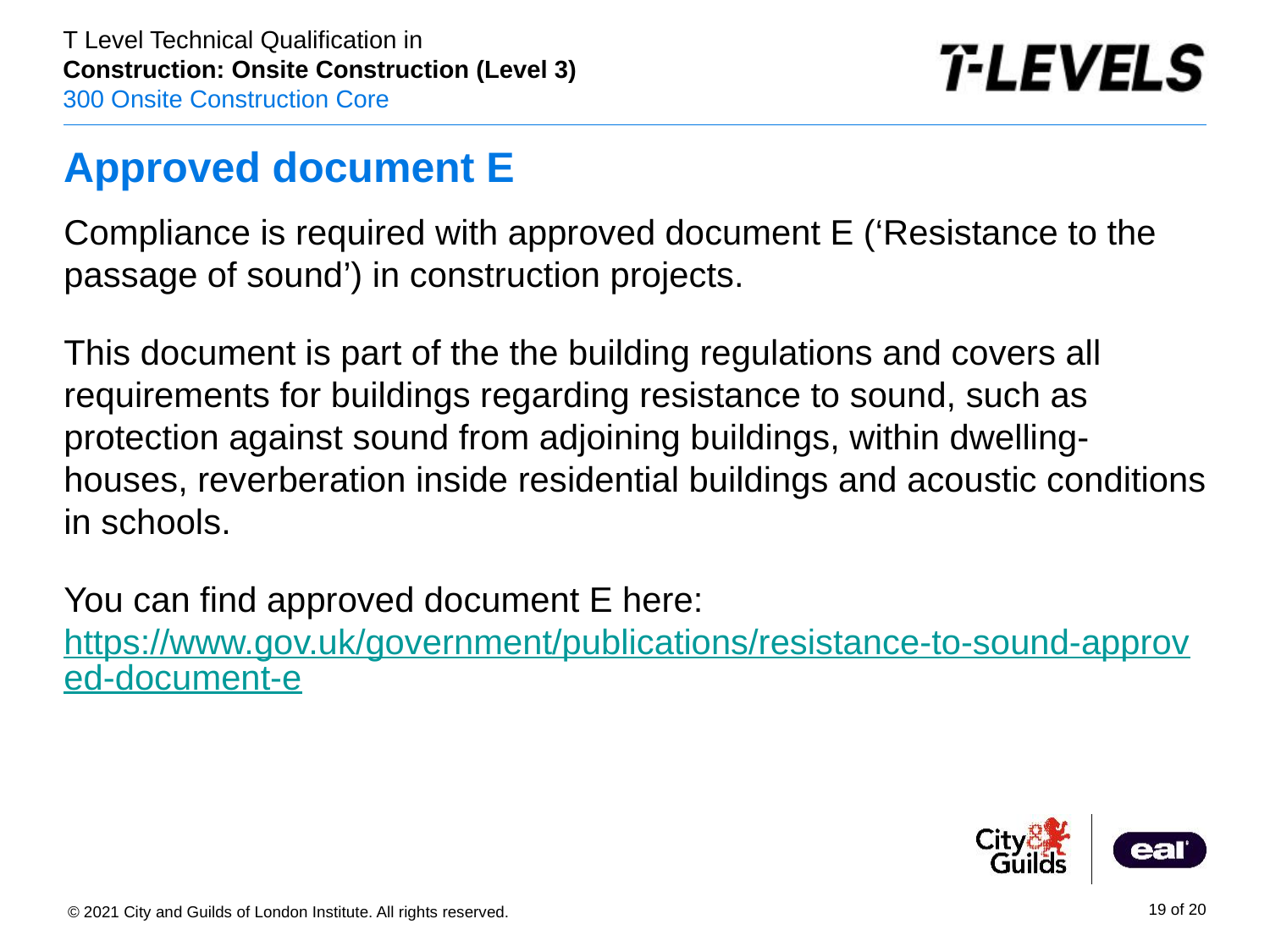

# Approved document E
Compliance is required with approved document E (‘Resistance to the passage of sound’) in construction projects.
This document is part of the the building regulations and covers all requirements for buildings regarding resistance to sound, such as protection against sound from adjoining buildings, within dwelling-houses, reverberation inside residential buildings and acoustic conditions in schools.
You can find approved document E here: https://www.gov.uk/government/publications/resistance-to-sound-approved-document-e